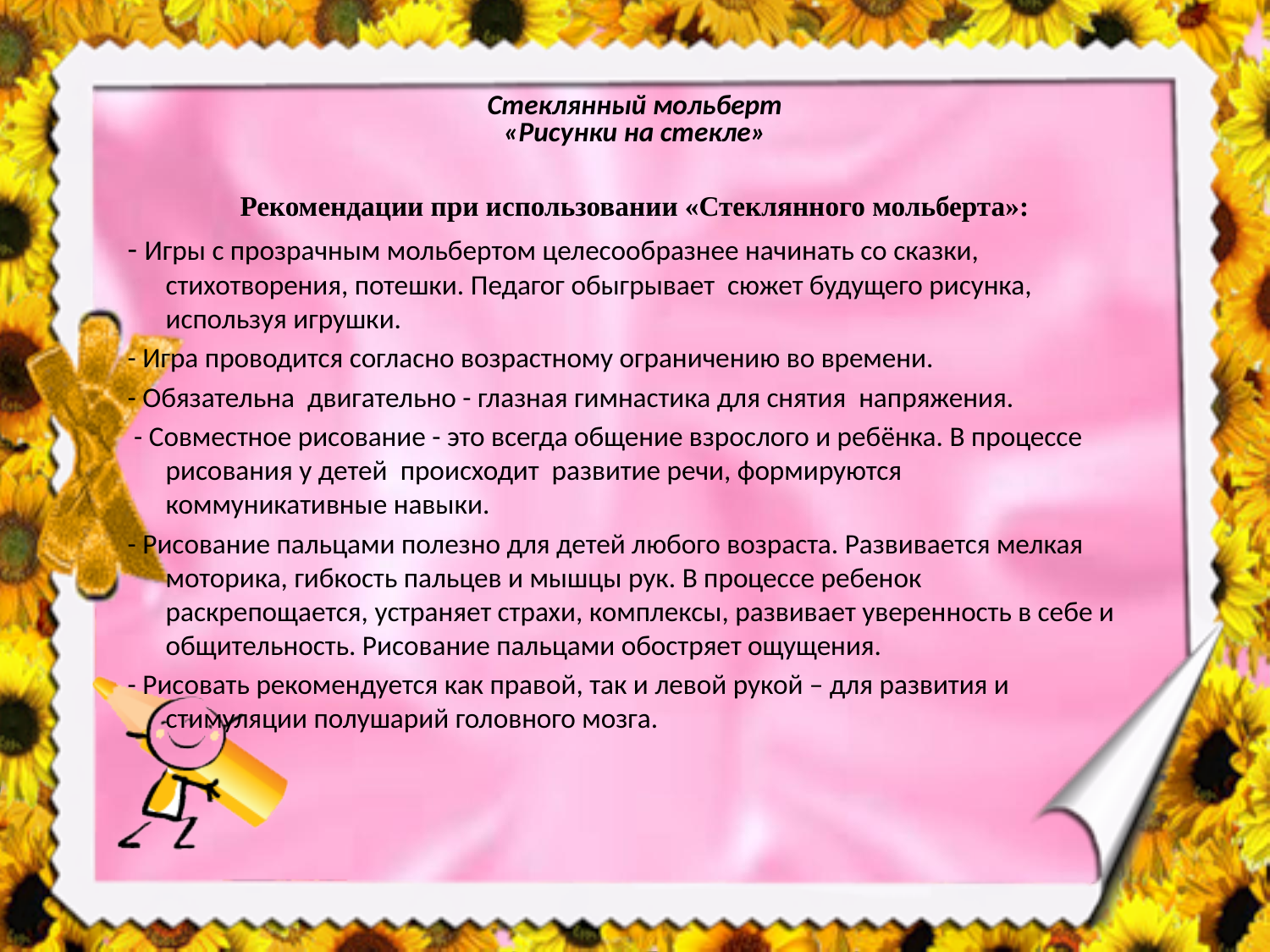

# Стеклянный мольберт «Рисунки на стекле» Рекомендации при использовании «Стеклянного мольберта»:
- Игры с прозрачным мольбертом целесообразнее начинать со сказки, стихотворения, потешки. Педагог обыгрывает  сюжет будущего рисунка, используя игрушки.
- Игра проводится согласно возрастному ограничению во времени.
- Обязательна  двигательно - глазная гимнастика для снятия  напряжения.
 - Совместное рисование - это всегда общение взрослого и ребёнка. В процессе  рисования у детей  происходит  развитие речи, формируются коммуникативные навыки.
- Рисование пальцами полезно для детей любого возраста. Развивается мелкая моторика, гибкость пальцев и мышцы рук. В процессе ребенок раскрепощается, устраняет страхи, комплексы, развивает уверенность в себе и общительность. Рисование пальцами обостряет ощущения.
- Рисовать рекомендуется как правой, так и левой рукой – для развития и стимуляции полушарий головного мозга.